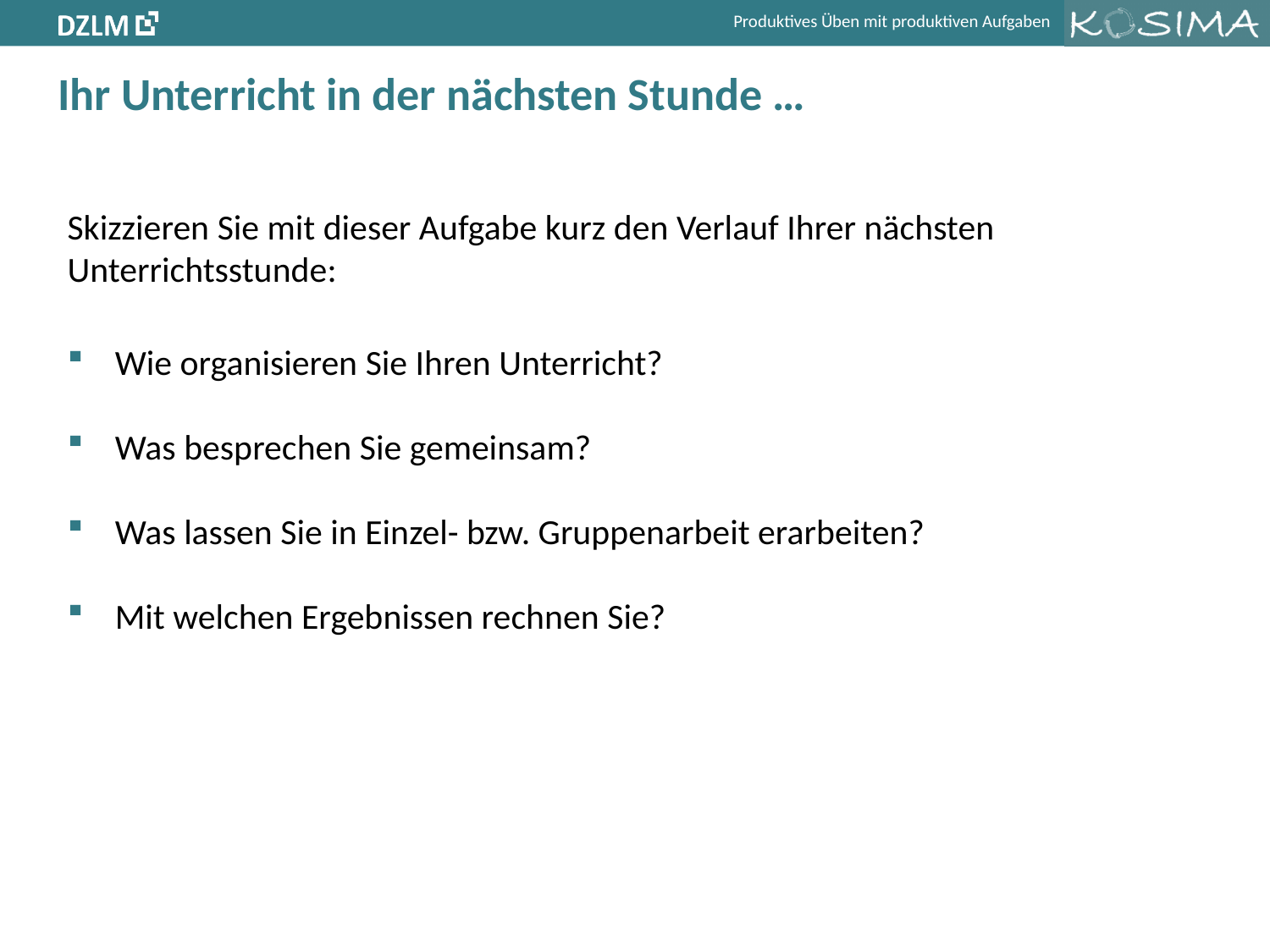

# Ihr Unterricht in der nächsten Stunde …

Skizzieren Sie mit dieser Aufgabe kurz den Verlauf Ihrer nächsten Unterrichtsstunde:

Wie organisieren Sie Ihren Unterricht?

Was besprechen Sie gemeinsam?

Was lassen Sie in Einzel- bzw. Gruppenarbeit erarbeiten?

Mit welchen Ergebnissen rechnen Sie?